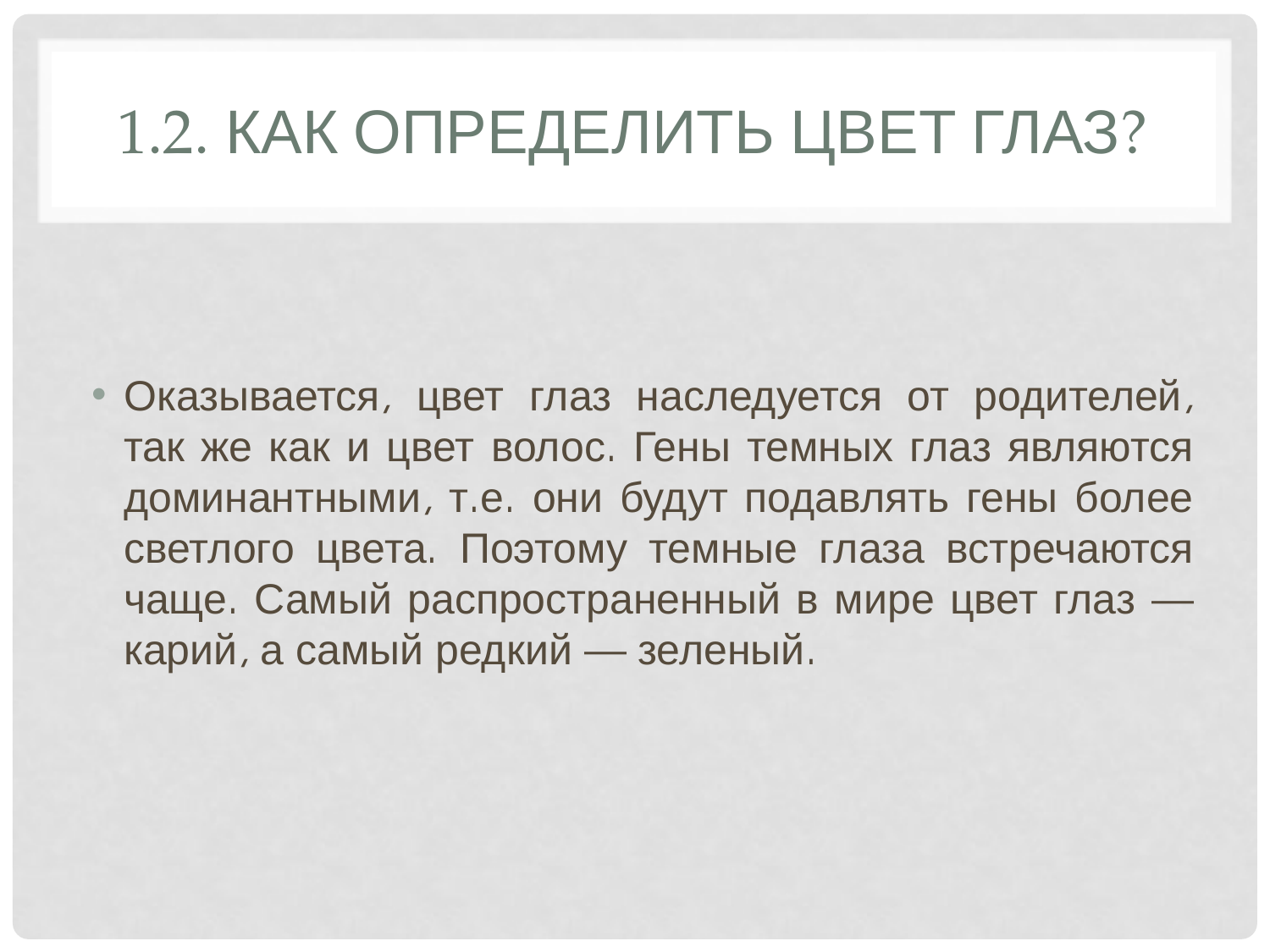

# 1.2. Как определить цвет глаз?

Оказывается, цвет глаз наследуется от родителей, так же как и цвет волос. Гены темных глаз являются доминантными, т.е. они будут подавлять гены более светлого цвета. Поэтому темные глаза встречаются чаще. Самый распространенный в мире цвет глаз — карий, а самый редкий — зеленый.